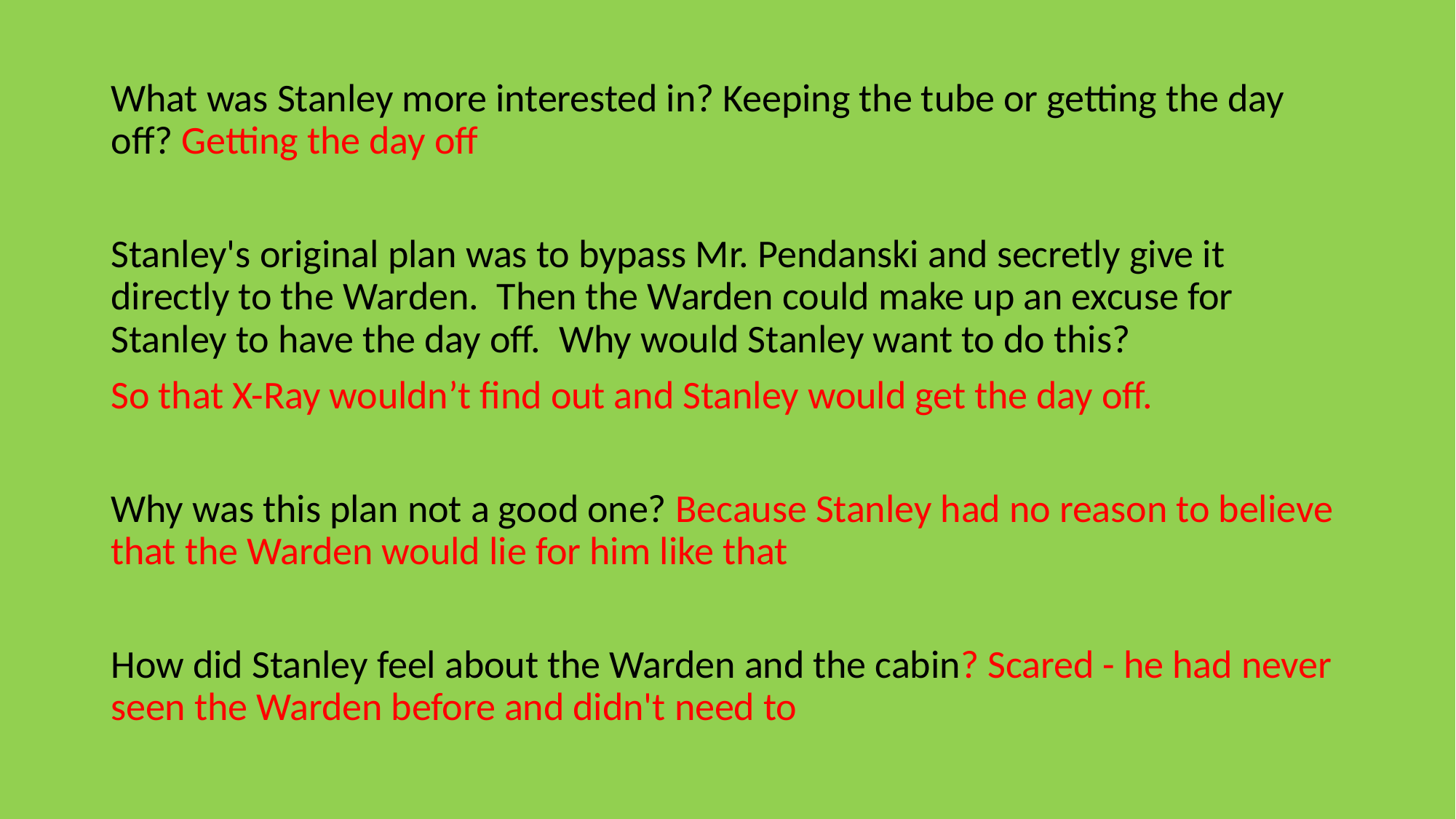

What was Stanley more interested in? Keeping the tube or getting the day off? Getting the day off

Stanley's original plan was to bypass Mr. Pendanski and secretly give it directly to the Warden.  Then the Warden could make up an excuse for Stanley to have the day off.  Why would Stanley want to do this?
So that X-Ray wouldn’t find out and Stanley would get the day off.

Why was this plan not a good one? Because Stanley had no reason to believe that the Warden would lie for him like that

How did Stanley feel about the Warden and the cabin? Scared - he had never seen the Warden before and didn't need to